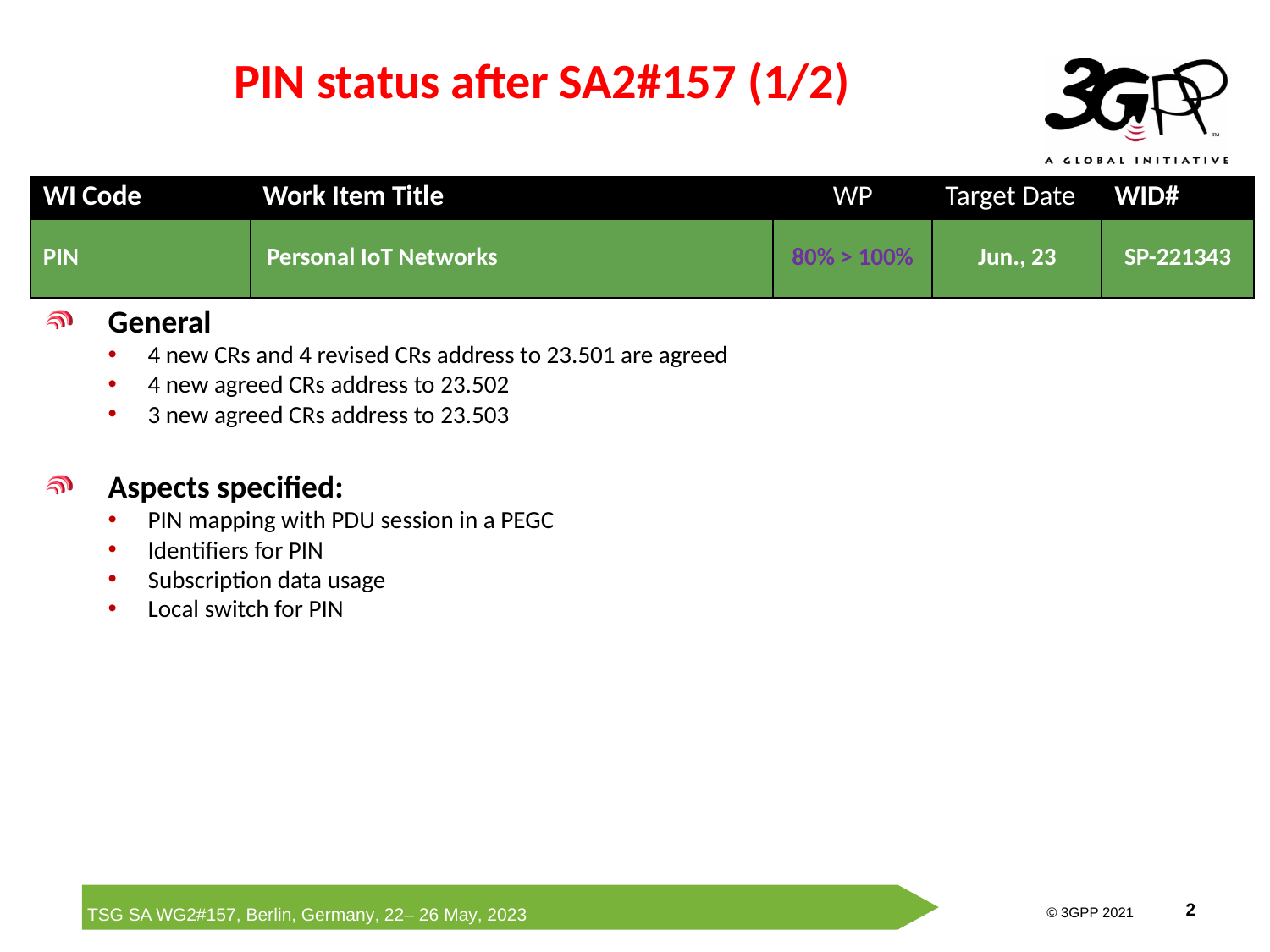

# PIN status after SA2#157 (1/2)
| WI Code | Work Item Title | WP | Target Date | WID# |
| --- | --- | --- | --- | --- |
| PIN | Personal IoT Networks | 80% > 100% | Jun., 23 | SP-221343 |
General
4 new CRs and 4 revised CRs address to 23.501 are agreed
4 new agreed CRs address to 23.502
3 new agreed CRs address to 23.503

Aspects specified:
PIN mapping with PDU session in a PEGC
Identifiers for PIN
Subscription data usage
Local switch for PIN